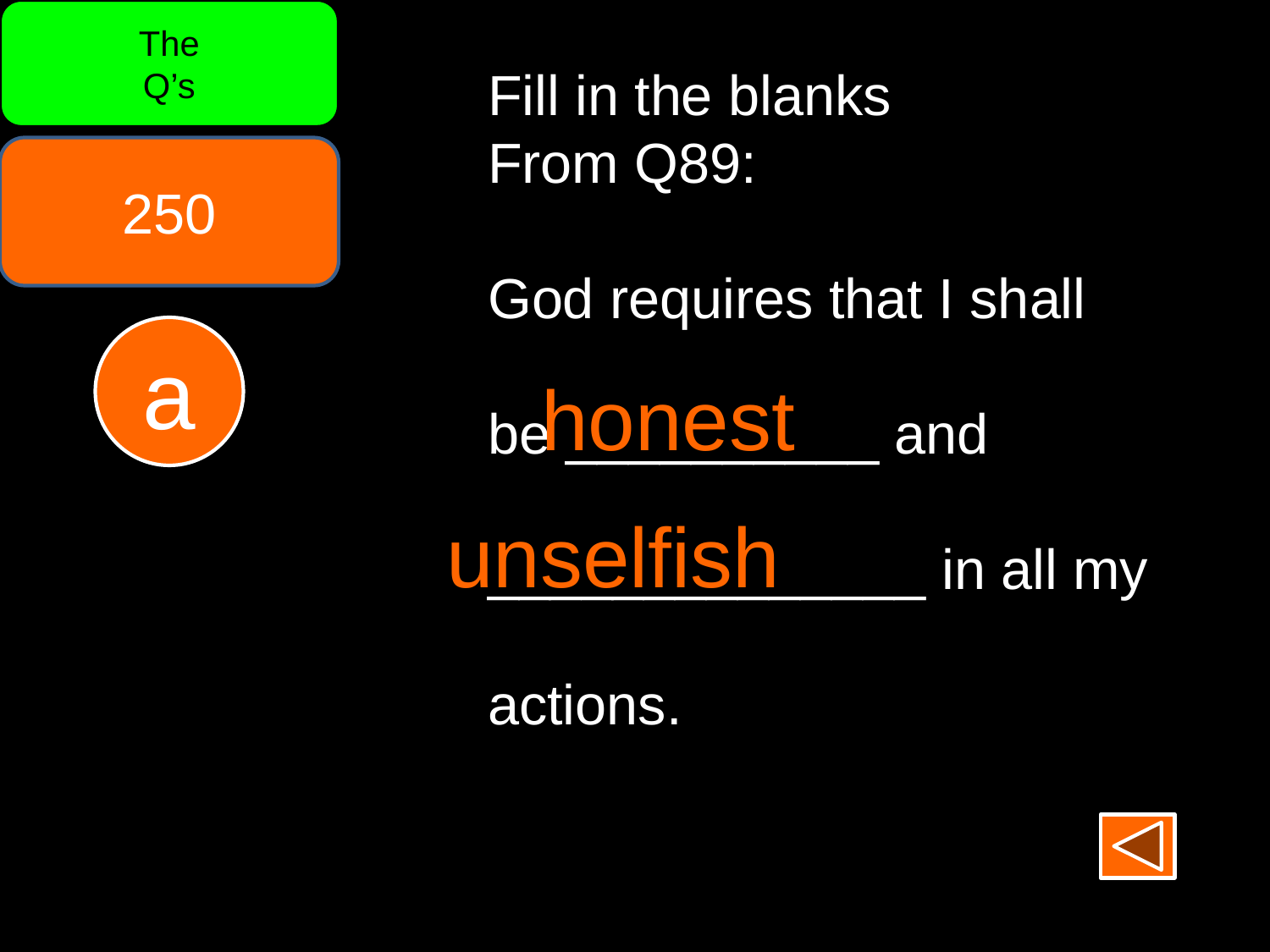

The
Q’s
Fill in the blanks
From Q89:

God requires that I shall

be __________ and

______________ in all my

actions.
250
a
honest
unselfish